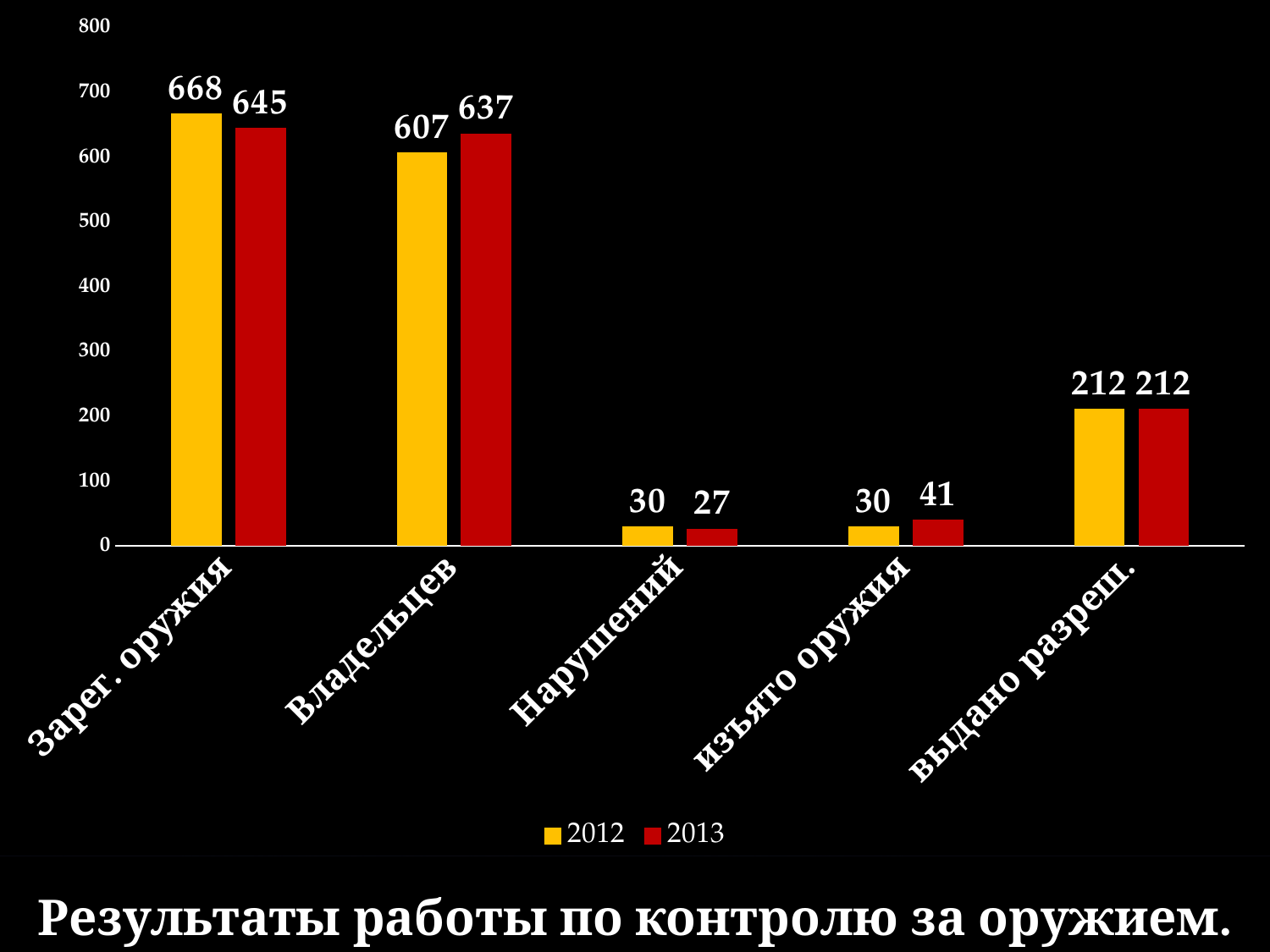

### Chart

| Category | 2012 | 2013 |
|---|---|---|
| Зарег. оружия | 668.0 | 645.0 |
| Владельцев | 607.0 | 637.0 |
| Нарушений | 30.0 | 27.0 |
| изъято оружия | 30.0 | 41.0 |
| выдано разреш. | 212.0 | 212.0 |
# Результаты работы по контролю за оружием.